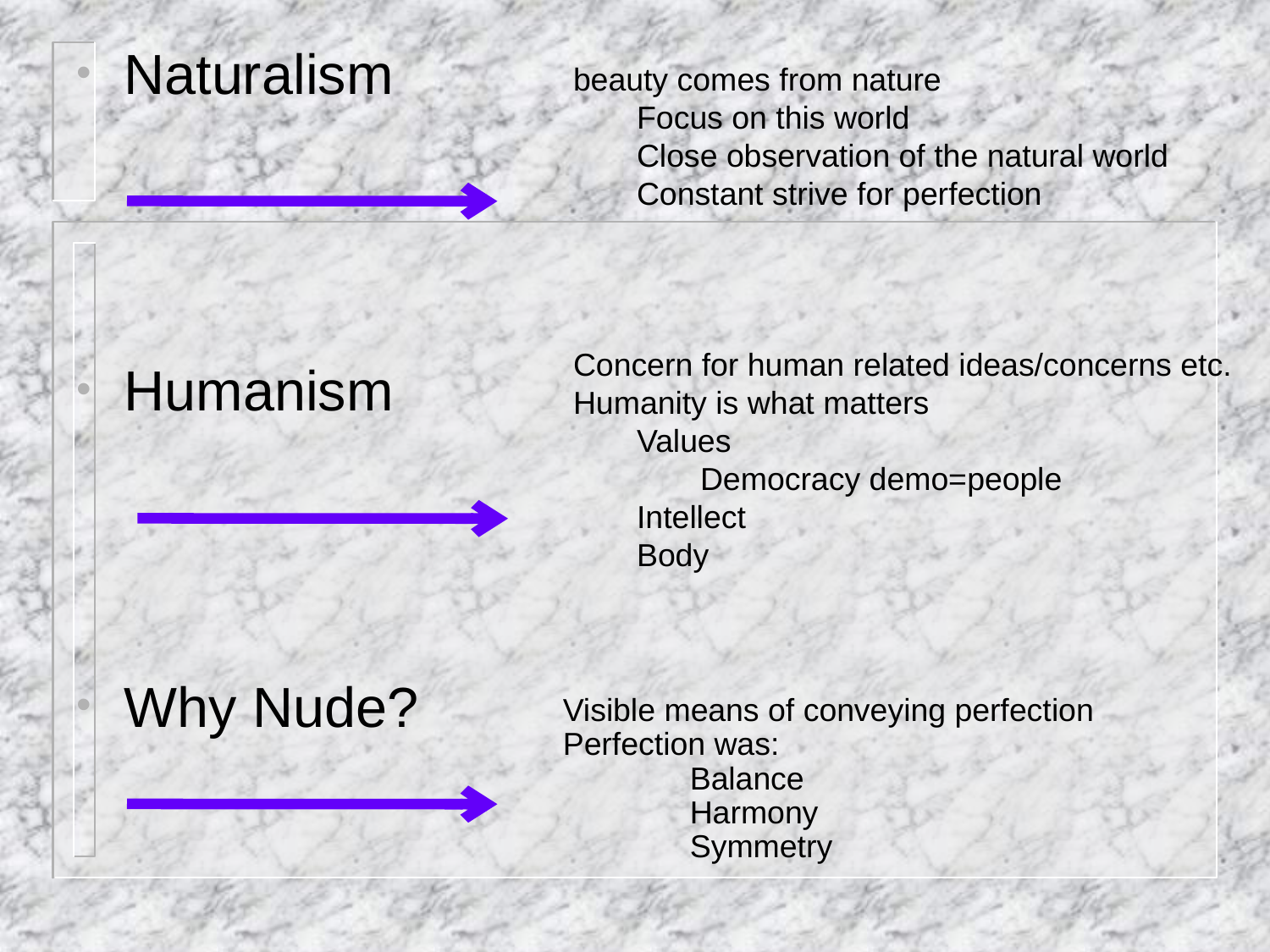

Naturalism

Humanism

Why Nude?
#
beauty comes from nature
Focus on this world
Close observation of the natural world
Constant strive for perfection
Concern for human related ideas/concerns etc.
Humanity is what matters
Values
Democracy demo=people
Intellect
Body

Visible means of conveying perfection
Perfection was:
Balance
Harmony
Symmetry